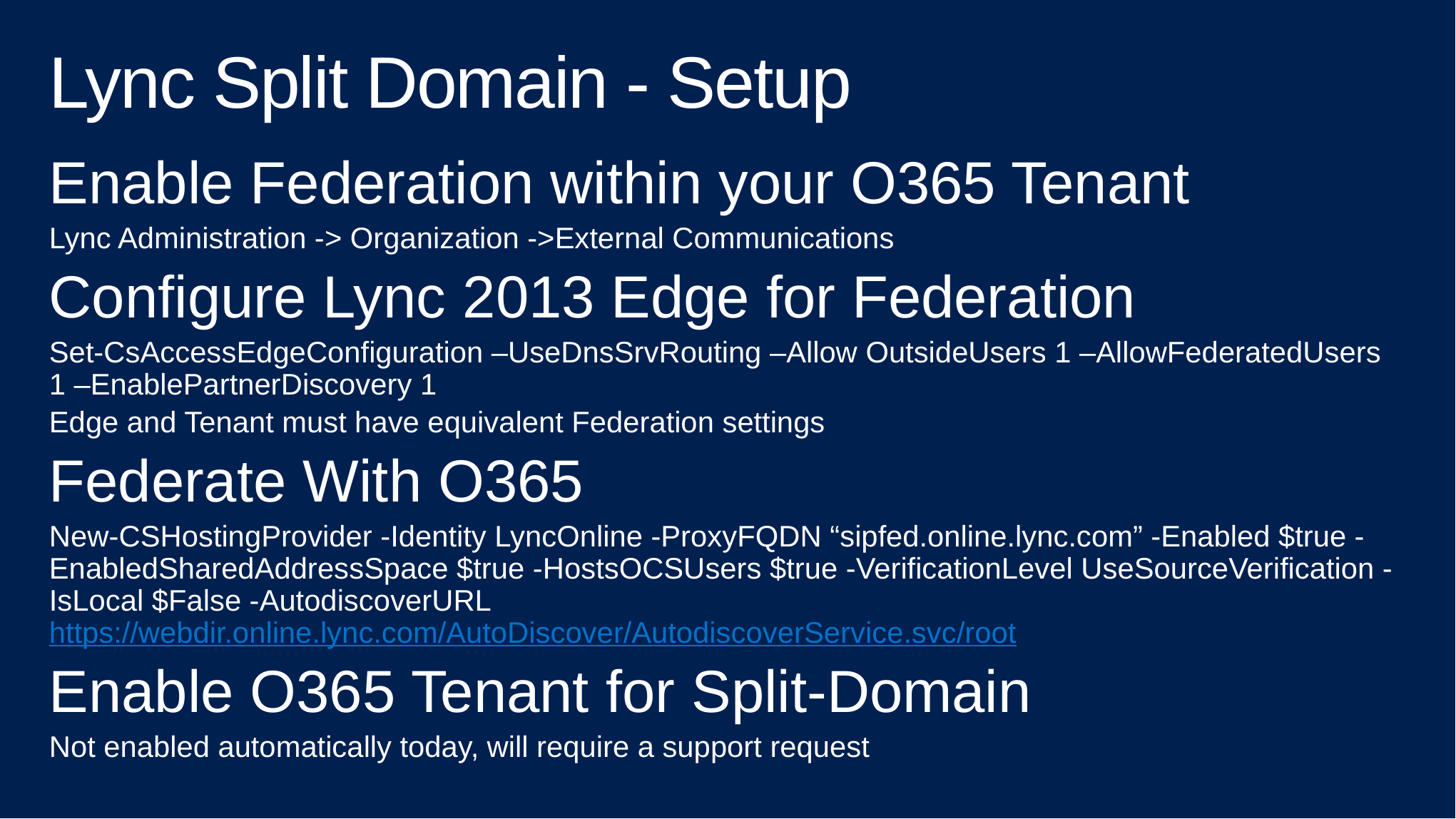

# Lync Split Domain - Setup
Enable Federation within your O365 Tenant
Lync Administration -> Organization ->External Communications
Configure Lync 2013 Edge for Federation
Set-CsAccessEdgeConfiguration –UseDnsSrvRouting –Allow OutsideUsers 1 –AllowFederatedUsers 1 –EnablePartnerDiscovery 1
Edge and Tenant must have equivalent Federation settings
Federate With O365
New-CSHostingProvider -Identity LyncOnline -ProxyFQDN “sipfed.online.lync.com” -Enabled $true -EnabledSharedAddressSpace $true -HostsOCSUsers $true -VerificationLevel UseSourceVerification -IsLocal $False -AutodiscoverURL https://webdir.online.lync.com/AutoDiscover/AutodiscoverService.svc/root
Enable O365 Tenant for Split-Domain
Not enabled automatically today, will require a support request